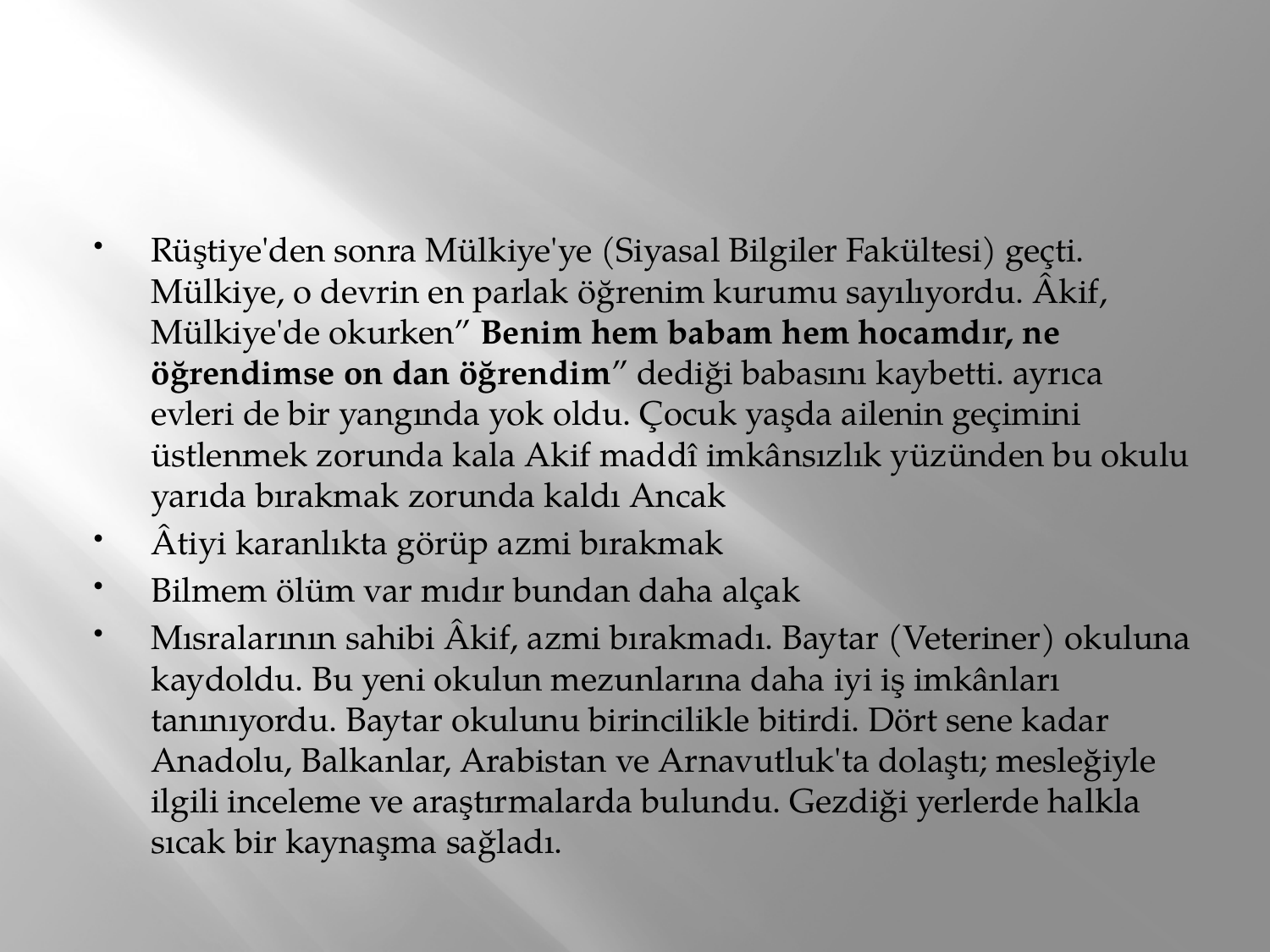

#
Rüştiye'den sonra Mülkiye'ye (Siyasal Bilgiler Fakültesi) geçti. Mülkiye, o devrin en parlak öğrenim kurumu sayılıyordu. Âkif, Mülkiye'de okurken” Benim hem babam hem hocamdır, ne öğrendimse on dan öğrendim” dediği babasını kaybetti. ayrıca evleri de bir yangında yok oldu. Çocuk yaşda ailenin geçimini üstlenmek zorunda kala Akif maddî imkânsızlık yüzünden bu okulu yarıda bırakmak zorunda kaldı Ancak
Âtiyi karanlıkta görüp azmi bırakmak
Bilmem ölüm var mıdır bundan daha alçak
Mısralarının sahibi Âkif, azmi bırakmadı. Baytar (Veteriner) okuluna kaydoldu. Bu yeni okulun mezunlarına daha iyi iş imkânları tanınıyordu. Baytar okulunu birincilikle bitirdi. Dört sene kadar Anadolu, Balkanlar, Arabistan ve Arnavutluk'ta dolaştı; mesleğiyle ilgili inceleme ve araştırmalarda bulundu. Gezdiği yerlerde halkla sıcak bir kaynaşma sağladı.